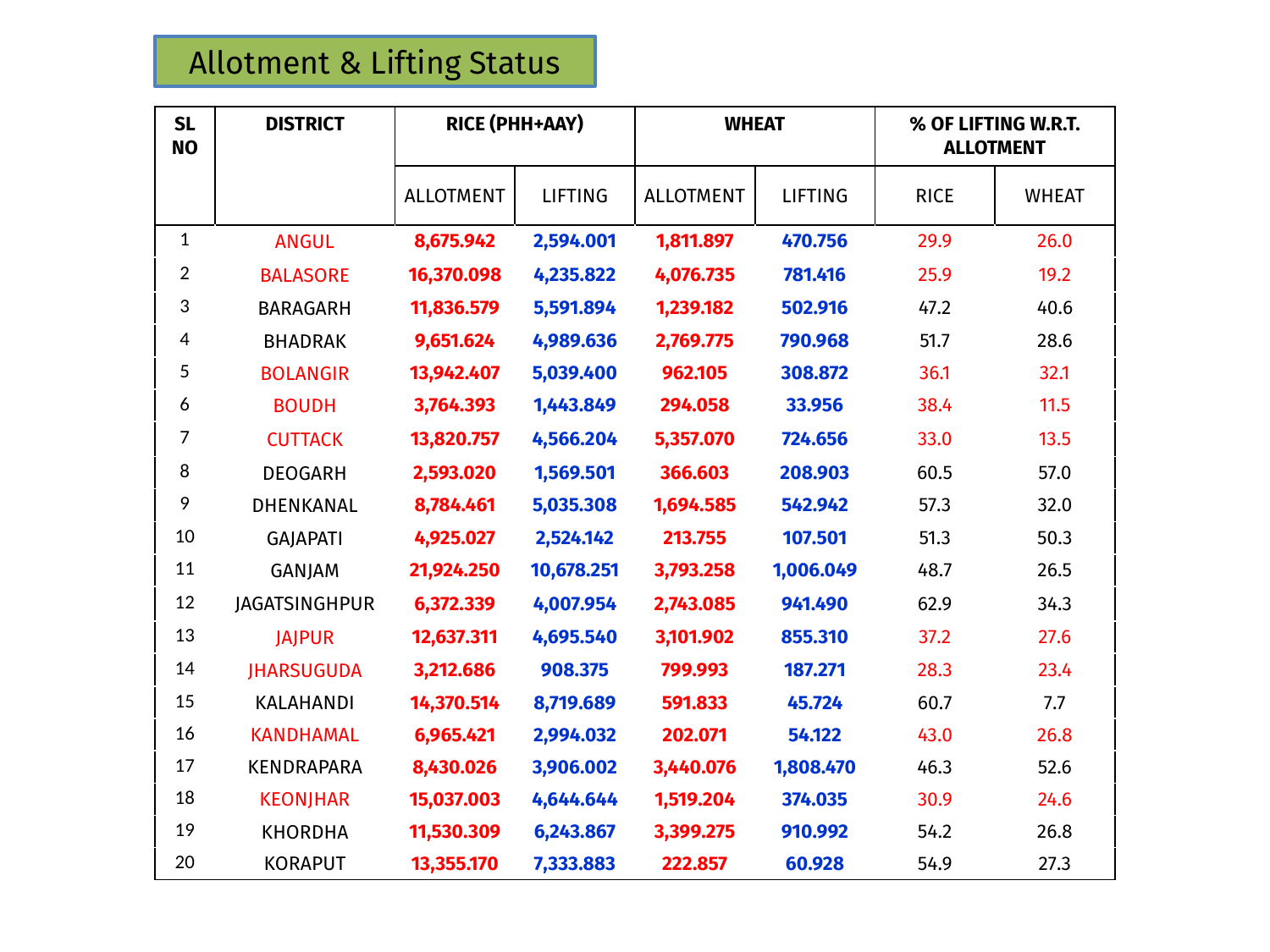

Allotment & Lifting Status
| SL NO | DISTRICT | RICE (PHH+AAY) |  | WHEAT |  | % OF LIFTING W.R.T. ALLOTMENT |  |
| --- | --- | --- | --- | --- | --- | --- | --- |
|  |  | ALLOTMENT | LIFTING | ALLOTMENT | LIFTING | RICE | WHEAT |
| 1 | ANGUL | 8,675.942 | 2,594.001 | 1,811.897 | 470.756 | 29.9 | 26.0 |
| 2 | BALASORE | 16,370.098 | 4,235.822 | 4,076.735 | 781.416 | 25.9 | 19.2 |
| 3 | BARAGARH | 11,836.579 | 5,591.894 | 1,239.182 | 502.916 | 47.2 | 40.6 |
| 4 | BHADRAK | 9,651.624 | 4,989.636 | 2,769.775 | 790.968 | 51.7 | 28.6 |
| 5 | BOLANGIR | 13,942.407 | 5,039.400 | 962.105 | 308.872 | 36.1 | 32.1 |
| 6 | BOUDH | 3,764.393 | 1,443.849 | 294.058 | 33.956 | 38.4 | 11.5 |
| 7 | CUTTACK | 13,820.757 | 4,566.204 | 5,357.070 | 724.656 | 33.0 | 13.5 |
| 8 | DEOGARH | 2,593.020 | 1,569.501 | 366.603 | 208.903 | 60.5 | 57.0 |
| 9 | DHENKANAL | 8,784.461 | 5,035.308 | 1,694.585 | 542.942 | 57.3 | 32.0 |
| 10 | GAJAPATI | 4,925.027 | 2,524.142 | 213.755 | 107.501 | 51.3 | 50.3 |
| 11 | GANJAM | 21,924.250 | 10,678.251 | 3,793.258 | 1,006.049 | 48.7 | 26.5 |
| 12 | JAGATSINGHPUR | 6,372.339 | 4,007.954 | 2,743.085 | 941.490 | 62.9 | 34.3 |
| 13 | JAJPUR | 12,637.311 | 4,695.540 | 3,101.902 | 855.310 | 37.2 | 27.6 |
| 14 | JHARSUGUDA | 3,212.686 | 908.375 | 799.993 | 187.271 | 28.3 | 23.4 |
| 15 | KALAHANDI | 14,370.514 | 8,719.689 | 591.833 | 45.724 | 60.7 | 7.7 |
| 16 | KANDHAMAL | 6,965.421 | 2,994.032 | 202.071 | 54.122 | 43.0 | 26.8 |
| 17 | KENDRAPARA | 8,430.026 | 3,906.002 | 3,440.076 | 1,808.470 | 46.3 | 52.6 |
| 18 | KEONJHAR | 15,037.003 | 4,644.644 | 1,519.204 | 374.035 | 30.9 | 24.6 |
| 19 | KHORDHA | 11,530.309 | 6,243.867 | 3,399.275 | 910.992 | 54.2 | 26.8 |
| 20 | KORAPUT | 13,355.170 | 7,333.883 | 222.857 | 60.928 | 54.9 | 27.3 |